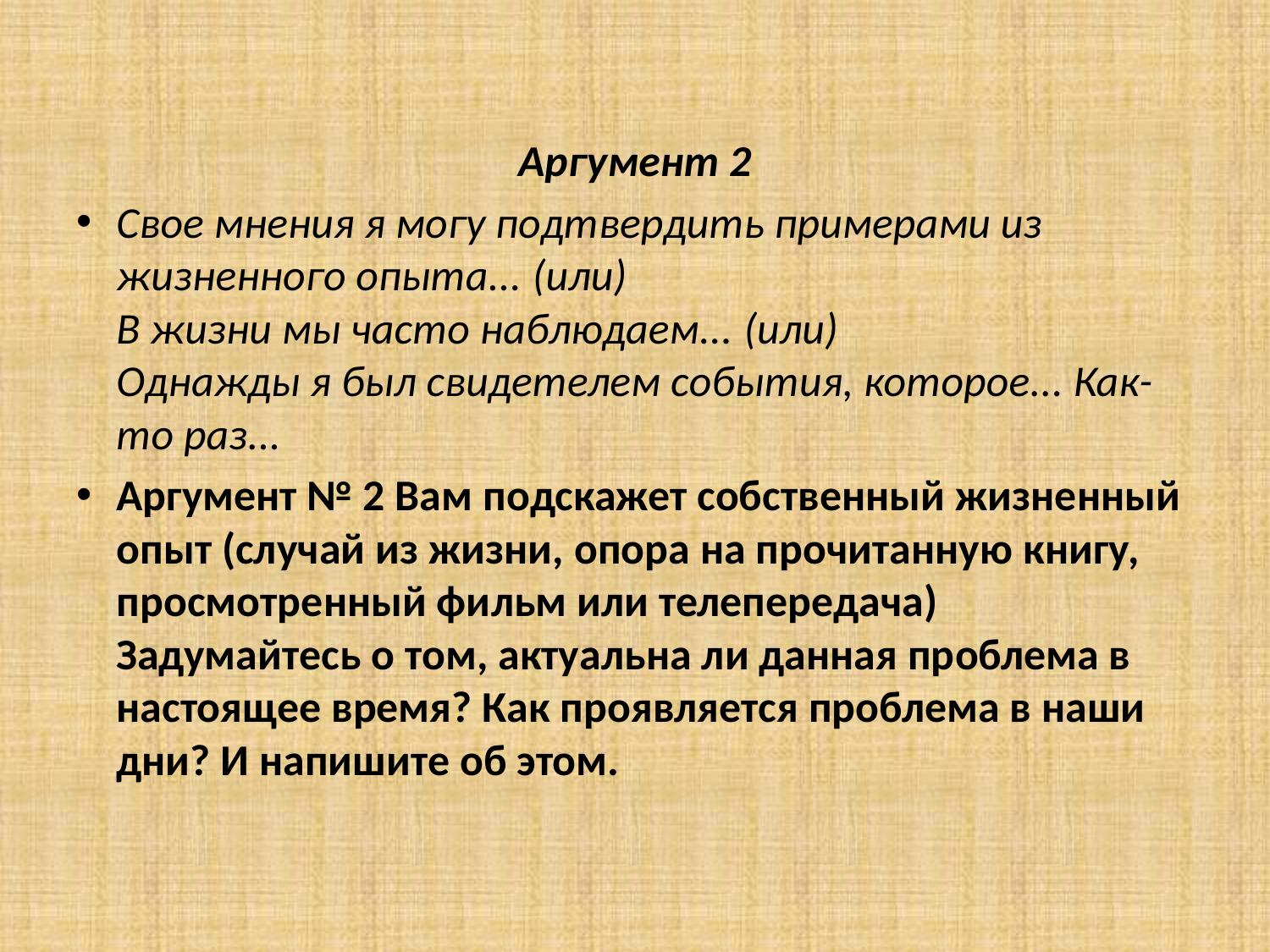

#
Аргумент 2
Свое мнения я могу подтвердить примерами из жизненного опыта... (или)
В жизни мы часто наблюдаем... (или)
Однажды я был свидетелем события, которое... Как-то раз...
Аргумент № 2 Вам подскажет собственный жизненный опыт (случай из жизни, опора на прочитанную книгу, просмотренный фильм или телепередача) Задумайтесь о том, актуальна ли данная проблема в настоящее время? Как проявляется проблема в наши дни? И напишите об этом.